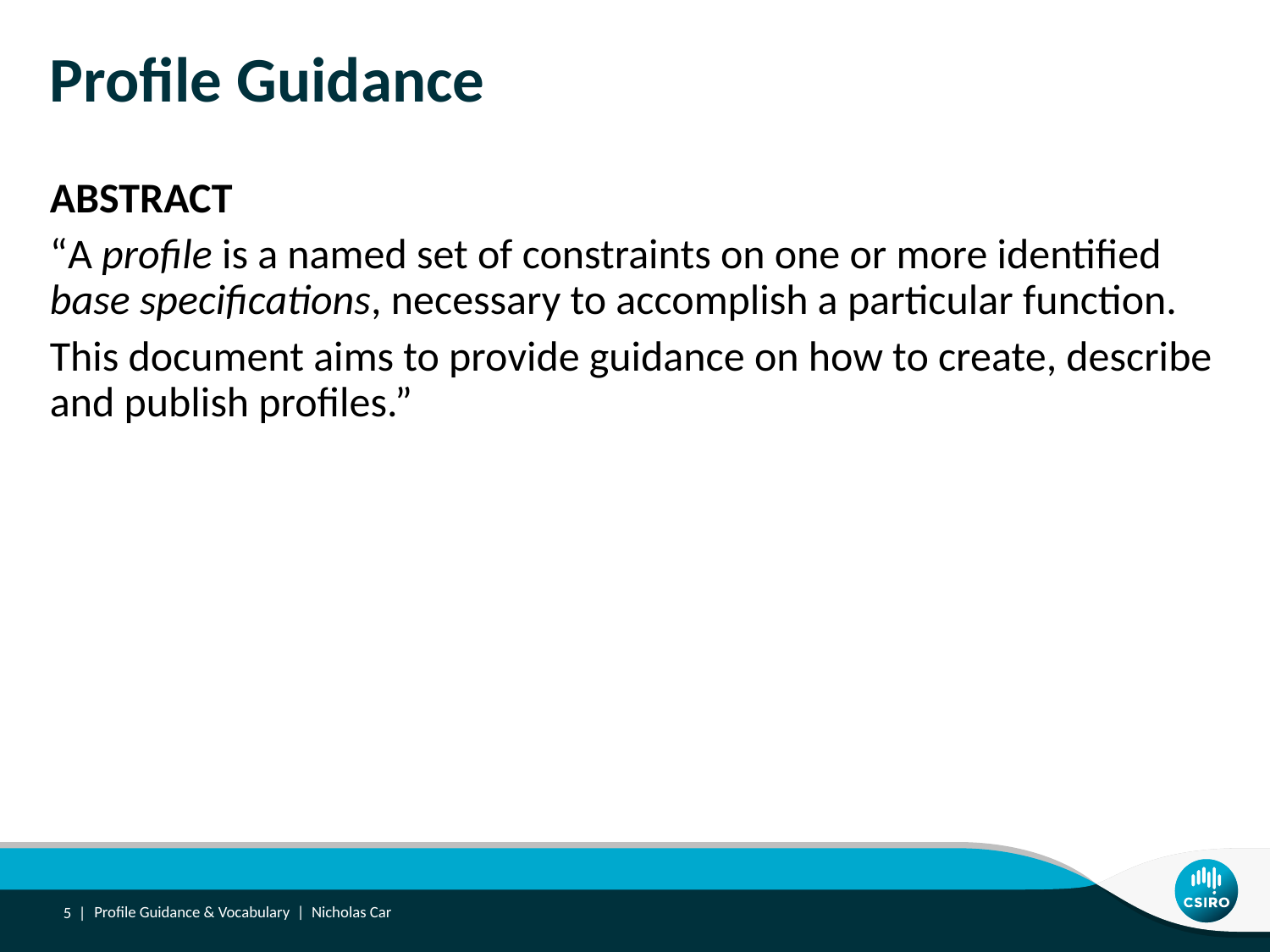

# Profile Guidance
ABSTRACT
“A profile is a named set of constraints on one or more identified base specifications, necessary to accomplish a particular function.
This document aims to provide guidance on how to create, describe and publish profiles.”
5  |
Profile Guidance & Vocabulary  |  Nicholas Car